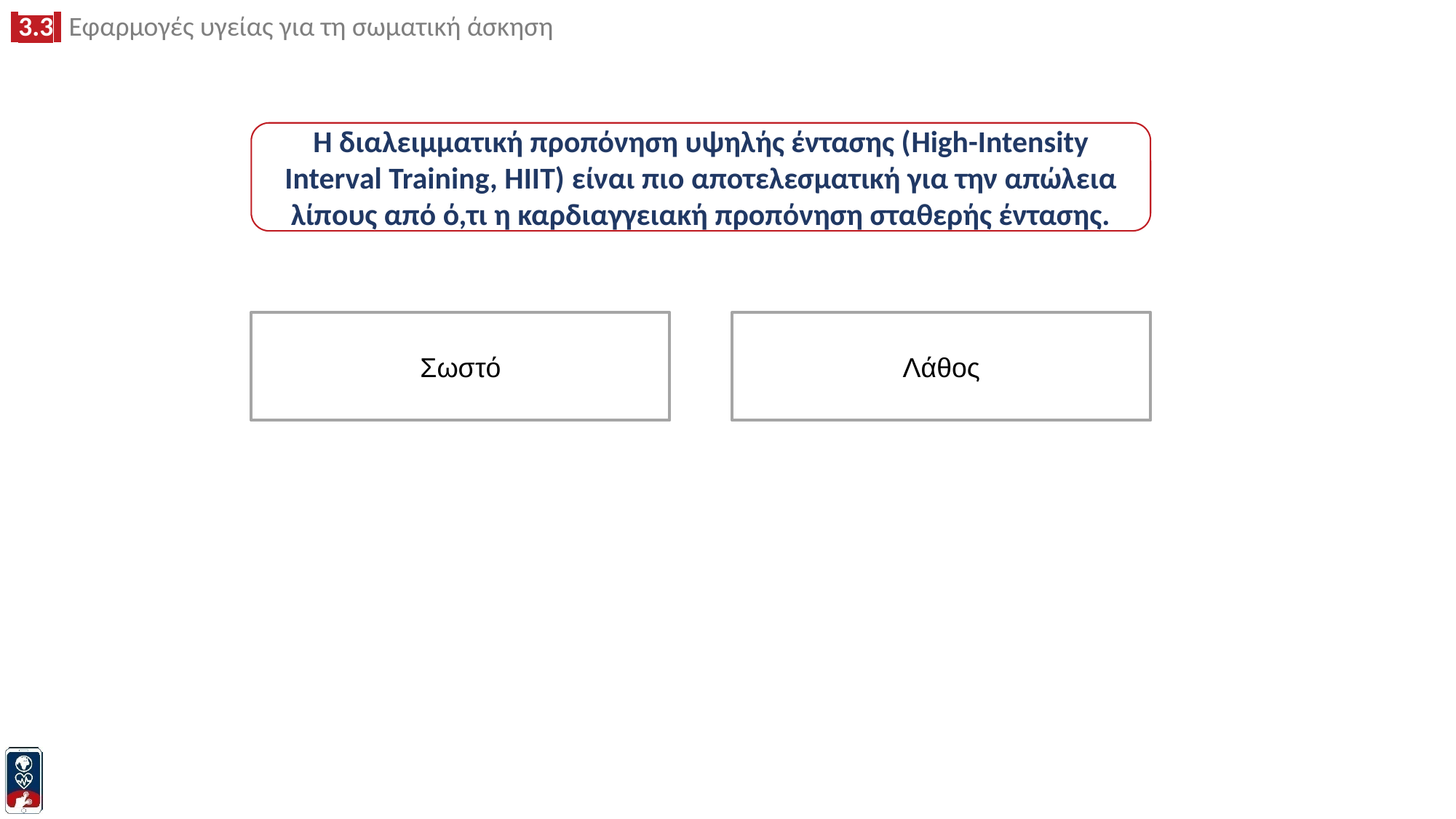

Η διαλειμματική προπόνηση υψηλής έντασης (High-Intensity Interval Training, HIIT) είναι πιο αποτελεσματική για την απώλεια λίπους από ό,τι η καρδιαγγειακή προπόνηση σταθερής έντασης.
Σωστό
Λάθος